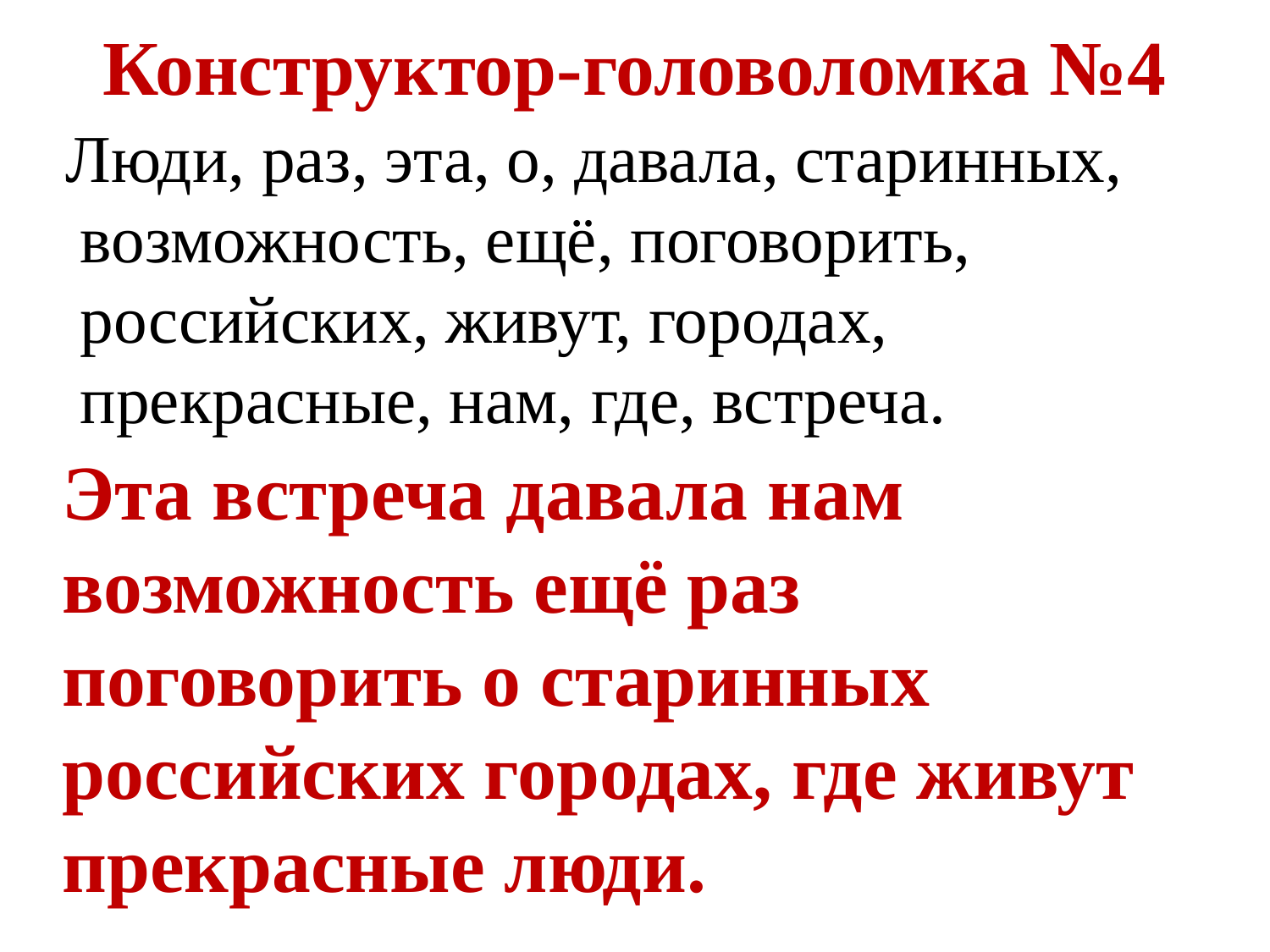

# Конструктор-головоломка №4
  Люди, раз, эта, о, давала, старинных, возможность, ещё, поговорить, российских, живут, городах, прекрасные, нам, где, встреча.
Эта встреча давала нам возможность ещё раз поговорить о старинных российских городах, где живут прекрасные люди.